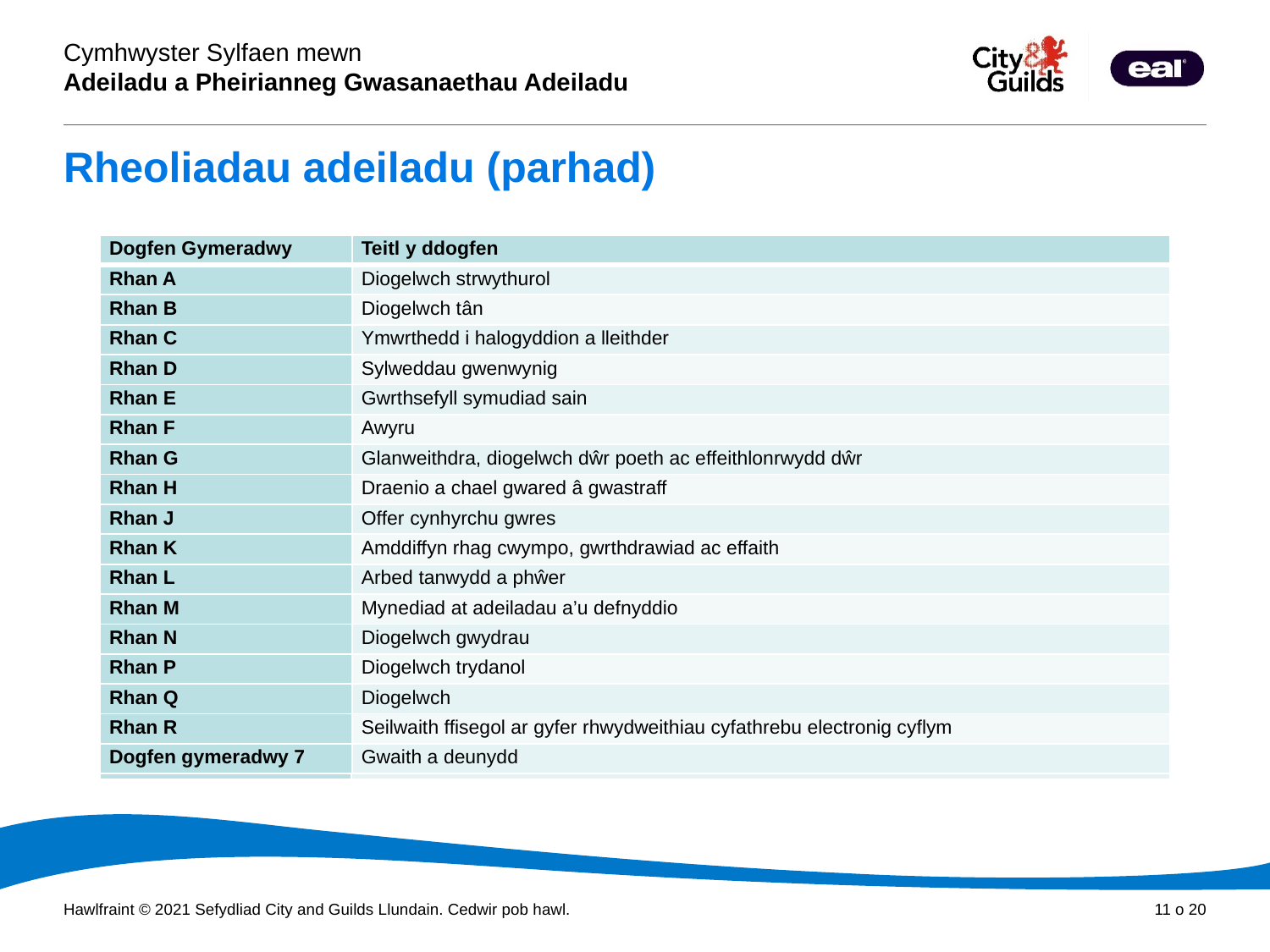

# Rheoliadau adeiladu (parhad)

| Dogfen Gymeradwy | Teitl y ddogfen |
| --- | --- |
| Rhan A | Diogelwch strwythurol |
| Rhan B | Diogelwch tân |
| Rhan C | Ymwrthedd i halogyddion a lleithder |
| Rhan D | Sylweddau gwenwynig |
| Rhan E | Gwrthsefyll symudiad sain |
| Rhan F | Awyru |
| Rhan G | Glanweithdra, diogelwch dŵr poeth ac effeithlonrwydd dŵr |
| Rhan H | Draenio a chael gwared â gwastraff |
| Rhan J | Offer cynhyrchu gwres |
| Rhan K | Amddiffyn rhag cwympo, gwrthdrawiad ac effaith |
| Rhan L | Arbed tanwydd a phŵer |
| Rhan M | Mynediad at adeiladau a’u defnyddio |
| Rhan N | Diogelwch gwydrau |
| Rhan P | Diogelwch trydanol |
| Rhan Q | Diogelwch |
| Rhan R | Seilwaith ffisegol ar gyfer rhwydweithiau cyfathrebu electronig cyflym |
| Dogfen gymeradwy 7 | Gwaith a deunydd |

| Dogfen Gymeradwy | Teitl y ddogfen |
| --- | --- |
| Rhan A | Diogelwch strwythurol |
| Rhan B | Diogelwch tân |
| Rhan C | Ymwrthedd i halogyddion a lleithder |
| Rhan D | Sylweddau gwenwynig |
| Rhan E | Gwrthsefyll symudiad sain |
| Rhan F | Awyru |
| Rhan G | Glanweithdra, diogelwch dŵr poeth ac effeithlonrwydd dŵr |
| Rhan H | Draenio a chael gwared â gwastraff |
| Rhan J | Offer cynhyrchu gwres |
| Rhan K | Amddiffyn rhag cwympo, gwrthdrawiad ac effaith |
| Rhan L | Arbed tanwydd a phŵer |
| Rhan M | Mynediad at adeiladau a’u defnyddio |
| Rhan N | Diogelwch gwydrau |
| Rhan P | Diogelwch trydanol |
| Rhan Q | Diogelwch |
| Rhan R | Seilwaith ffisegol ar gyfer rhwydweithiau cyfathrebu electronig cyflym |
|  | Gwaith a deunydd |